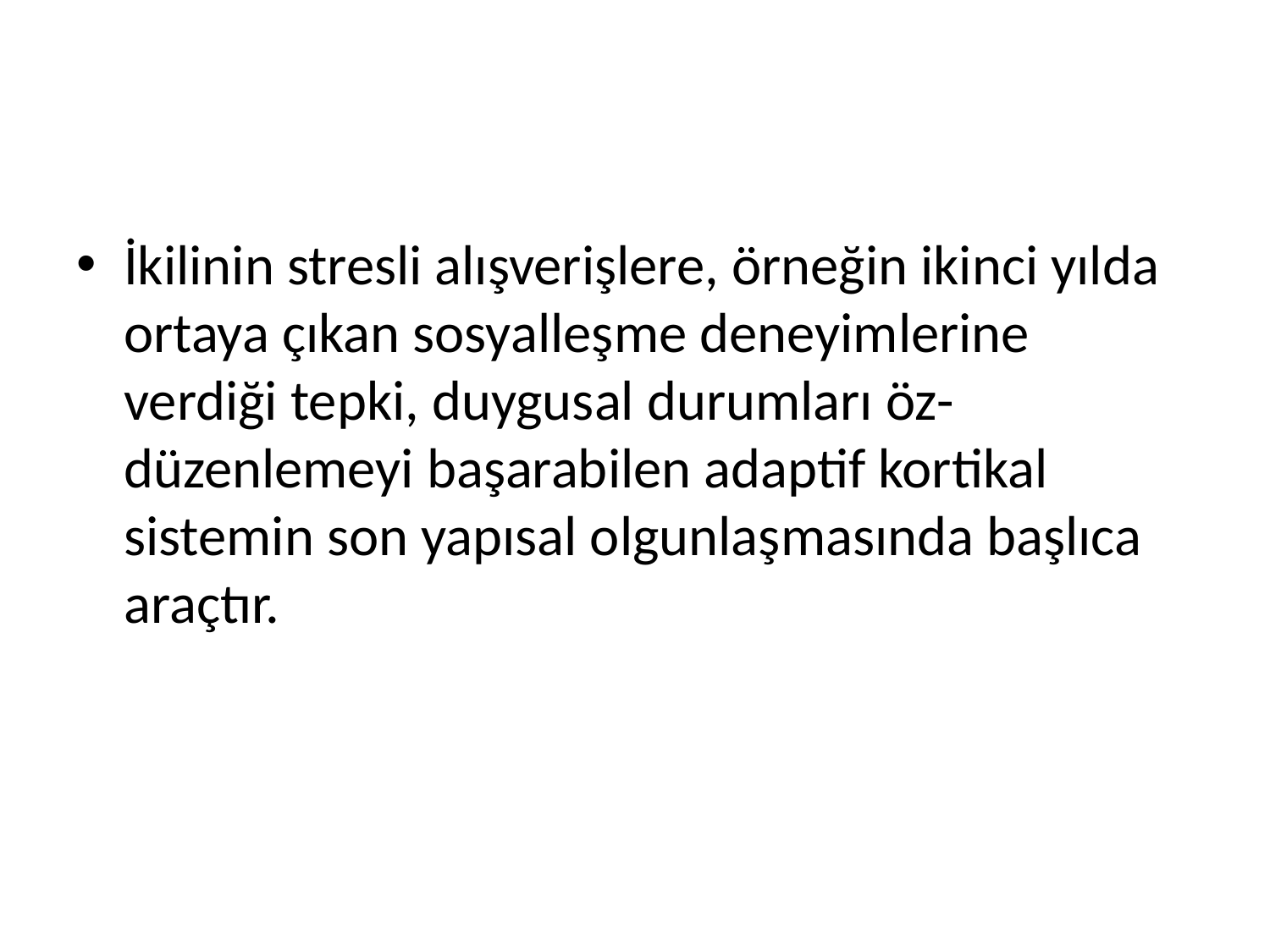

#
İkilinin stresli alışverişlere, örneğin ikinci yılda ortaya çıkan sosyalleşme deneyimlerine verdiği tepki, duygusal durumları öz-düzenlemeyi başarabilen adaptif kortikal sistemin son yapısal olgunlaşmasında başlıca araçtır.